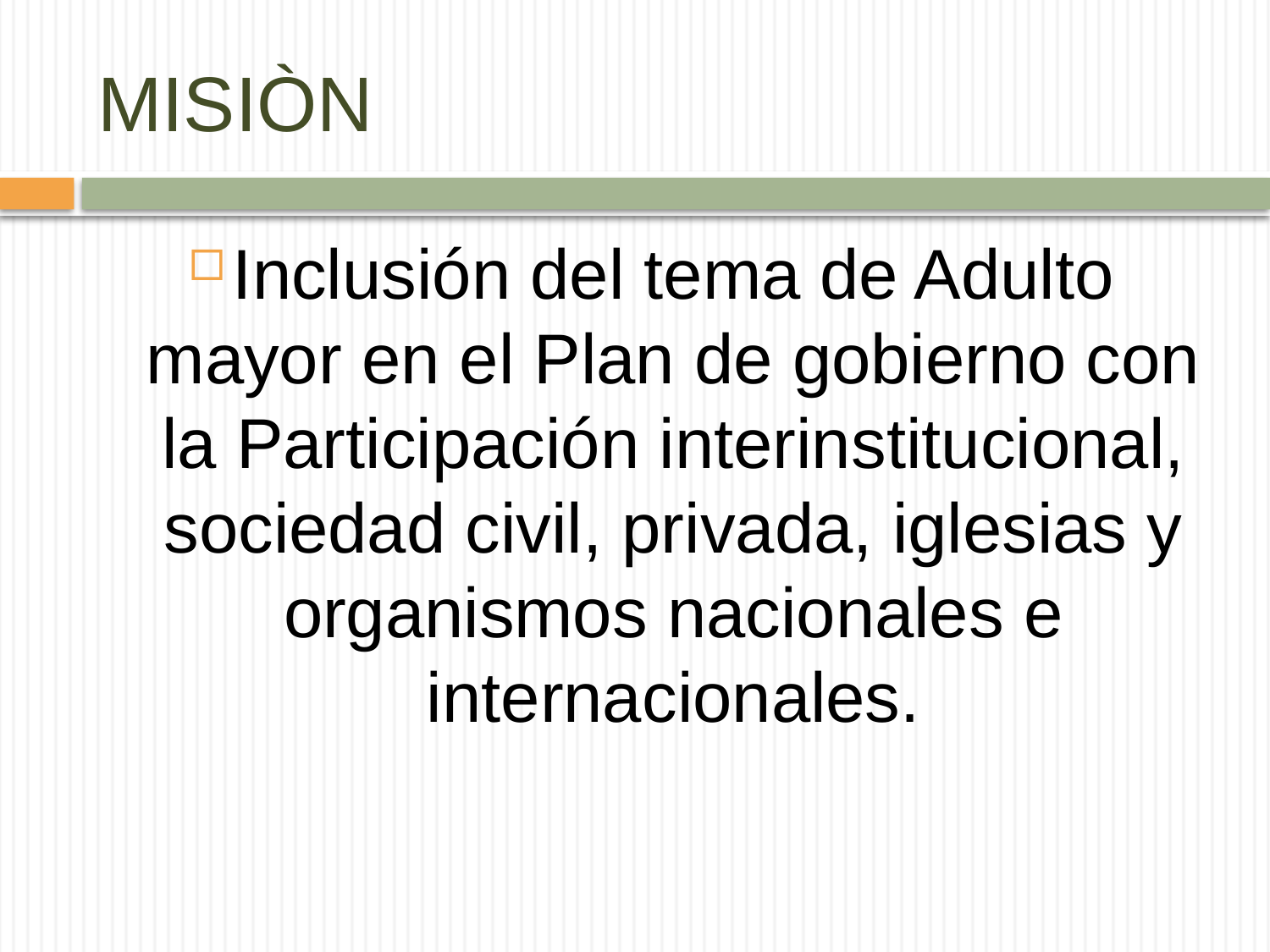

# MISIÒN
Inclusión del tema de Adulto mayor en el Plan de gobierno con la Participación interinstitucional, sociedad civil, privada, iglesias y organismos nacionales e internacionales.